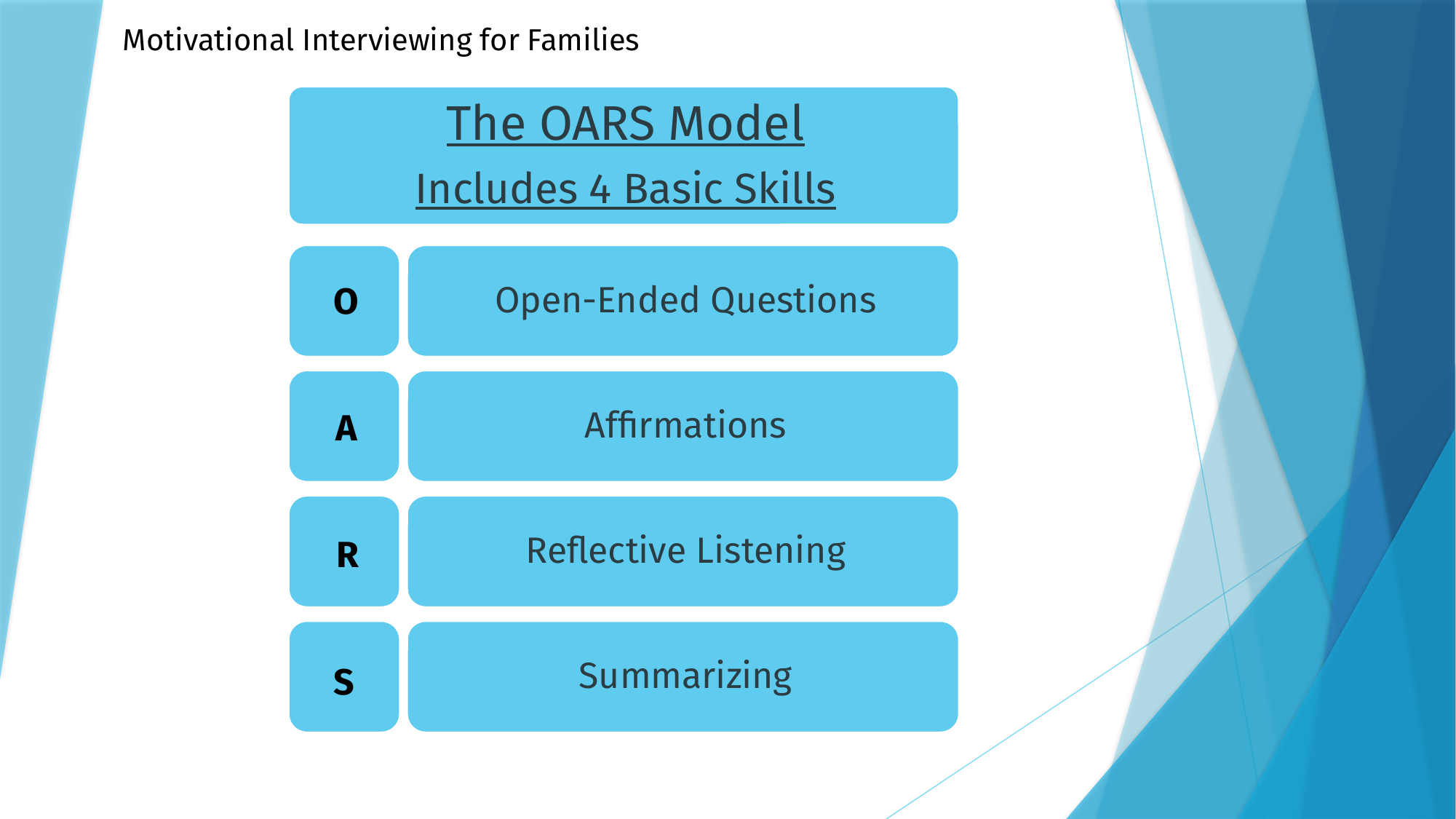

Motivational Interviewing for Families
The OARS Model
Includes 4 Basic Skills
Open-Ended Questions
Affirmations
Reflective Listening
Summarizing
O
A
R
S